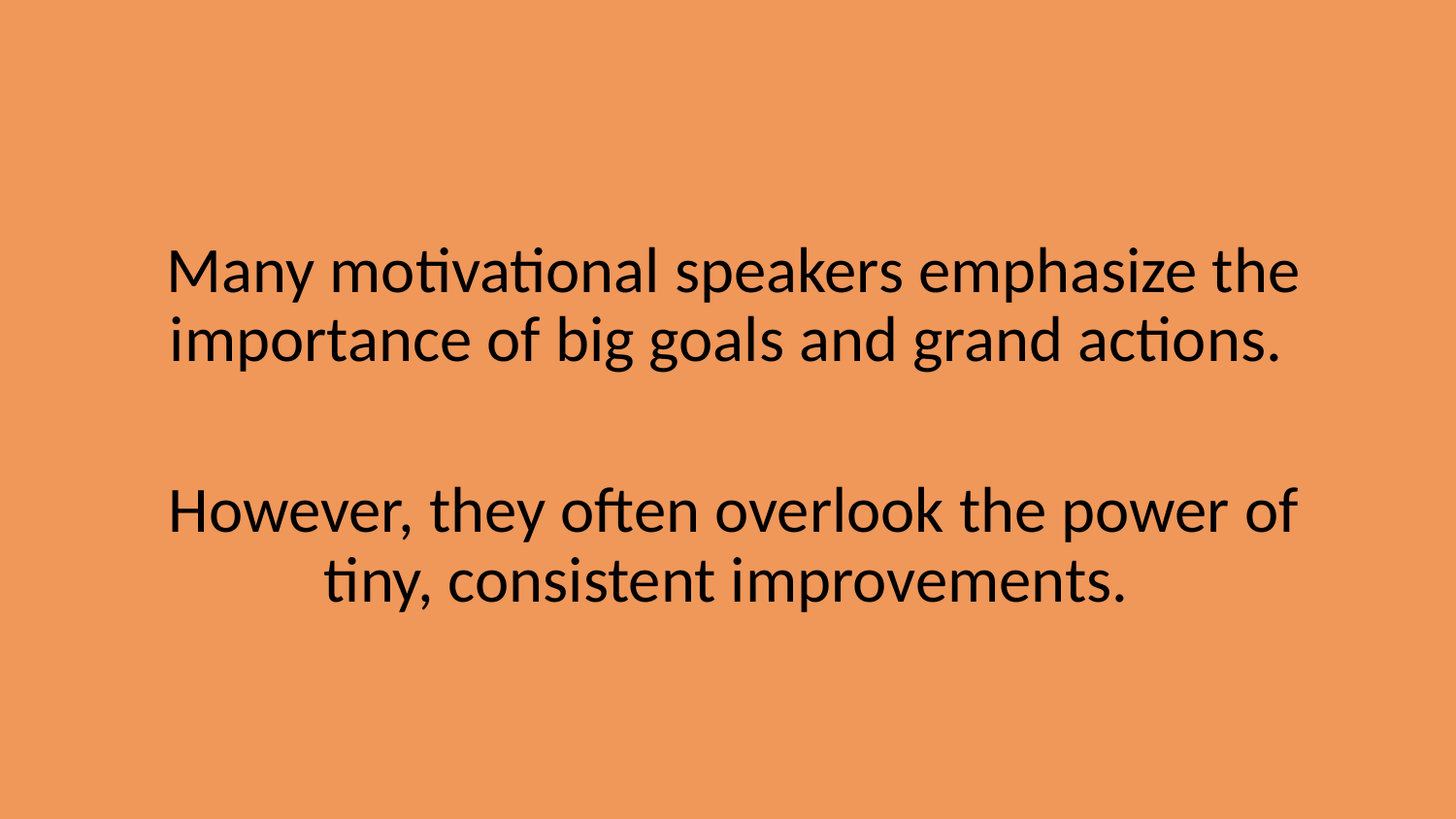

Many motivational speakers emphasize the importance of big goals and grand actions.

However, they often overlook the power of tiny, consistent improvements.